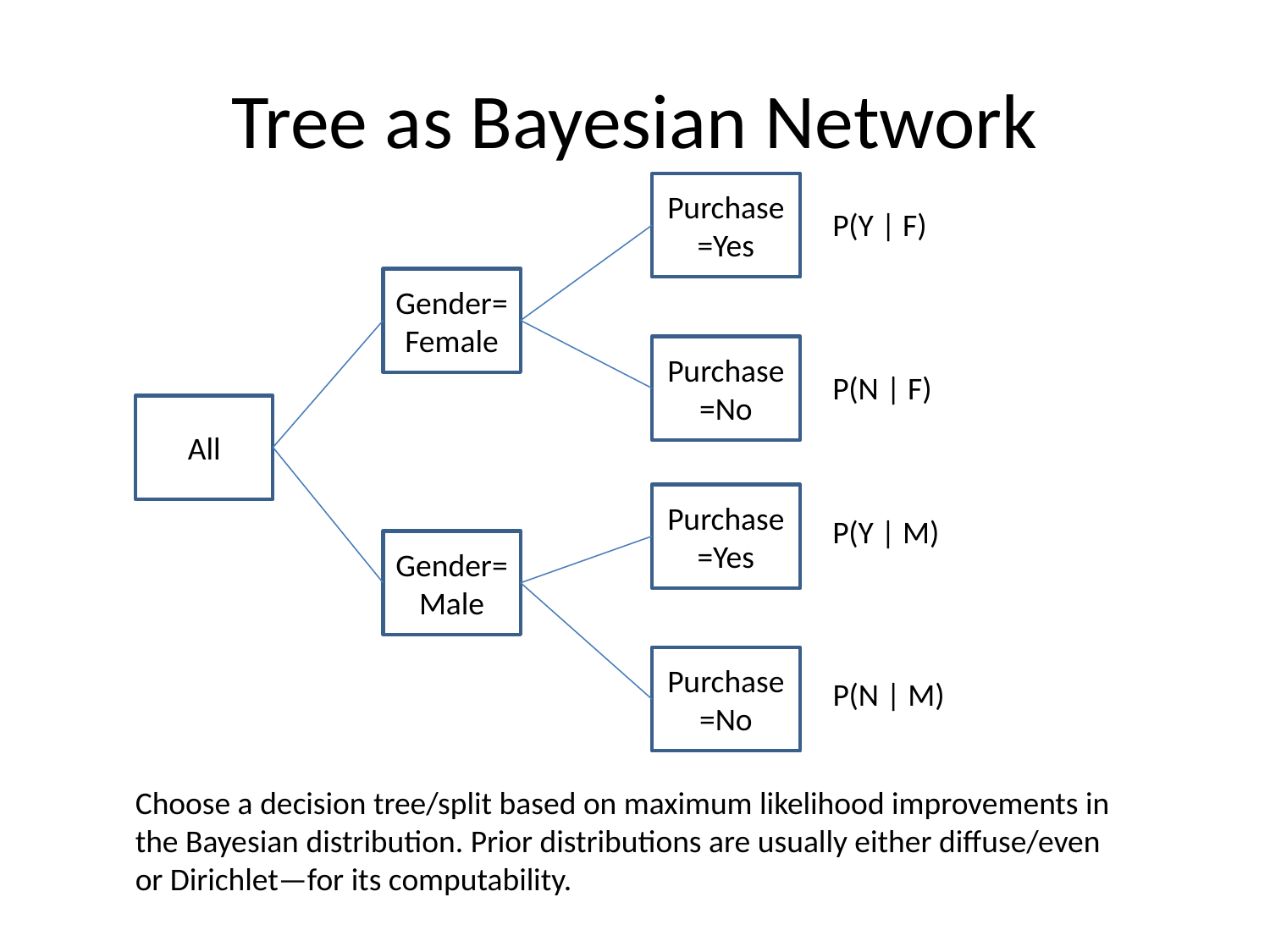

# Tree as Bayesian Network
Purchase=Yes
P(Y | F)
Gender=Female
Purchase=No
P(N | F)
All
Purchase=Yes
P(Y | M)
Gender=Male
Purchase=No
P(N | M)
Choose a decision tree/split based on maximum likelihood improvements in the Bayesian distribution. Prior distributions are usually either diffuse/even or Dirichlet—for its computability.